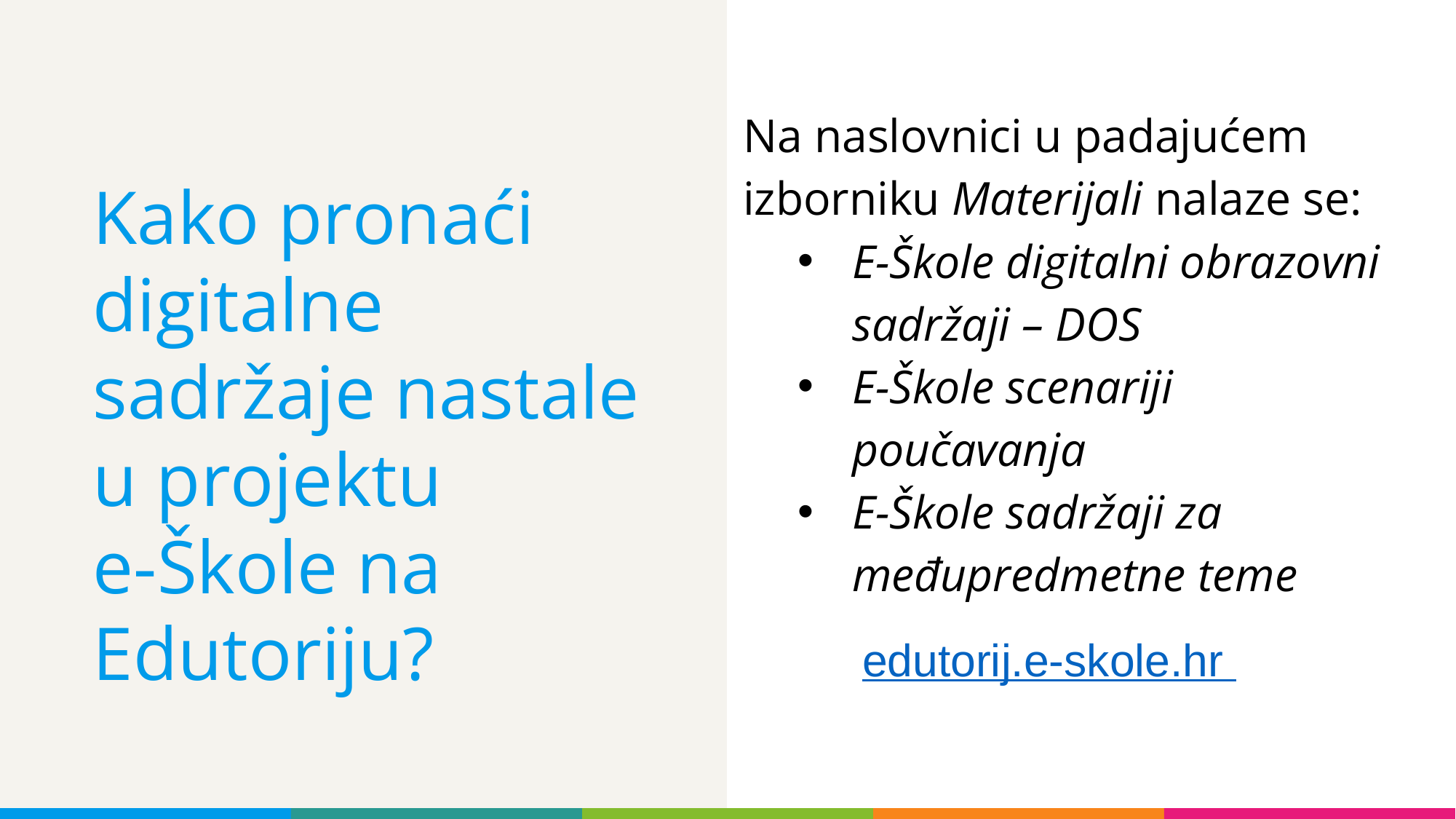

Na naslovnici u padajućem izborniku Materijali nalaze se:
E-Škole digitalni obrazovni sadržaji – DOS
E-Škole scenariji poučavanja
E-Škole sadržaji za međupredmetne teme

Kako pronaći digitalne sadržaje nastale u projektu
e-Škole na Edutoriju?
# edutorij.e-skole.hr